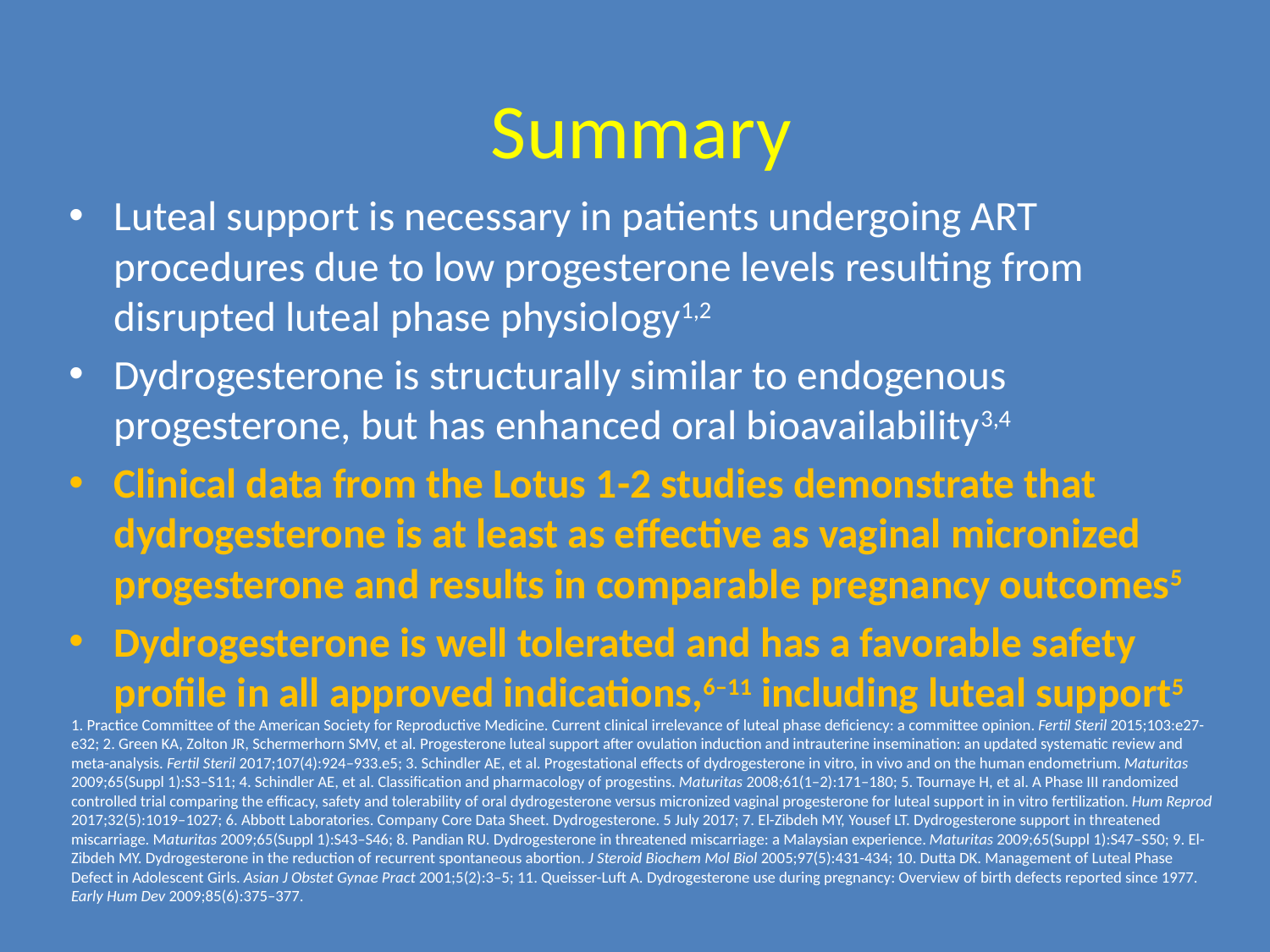

# Summary
Luteal support is necessary in patients undergoing ART procedures due to low progesterone levels resulting from disrupted luteal phase physiology1,2
Dydrogesterone is structurally similar to endogenous progesterone, but has enhanced oral bioavailability3,4
Clinical data from the Lotus 1-2 studies demonstrate that dydrogesterone is at least as effective as vaginal micronized progesterone and results in comparable pregnancy outcomes5
Dydrogesterone is well tolerated and has a favorable safety profile in all approved indications,6–11 including luteal support5

1. Practice Committee of the American Society for Reproductive Medicine. Current clinical irrelevance of luteal phase deficiency: a committee opinion. Fertil Steril 2015;103:e27-e32; 2. Green KA, Zolton JR, Schermerhorn SMV, et al. Progesterone luteal support after ovulation induction and intrauterine insemination: an updated systematic review and meta-analysis. Fertil Steril 2017;107(4):924–933.e5; 3. Schindler AE, et al. Progestational effects of dydrogesterone in vitro, in vivo and on the human endometrium. Maturitas 2009;65(Suppl 1):S3–S11; 4. Schindler AE, et al. Classification and pharmacology of progestins. Maturitas 2008;61(1–2):171–180; 5. Tournaye H, et al. A Phase III randomized controlled trial comparing the efficacy, safety and tolerability of oral dydrogesterone versus micronized vaginal progesterone for luteal support in in vitro fertilization. Hum Reprod 2017;32(5):1019–1027; 6. Abbott Laboratories. Company Core Data Sheet. Dydrogesterone. 5 July 2017; 7. El-Zibdeh MY, Yousef LT. Dydrogesterone support in threatened miscarriage. Maturitas 2009;65(Suppl 1):S43–S46; 8. Pandian RU. Dydrogesterone in threatened miscarriage: a Malaysian experience. Maturitas 2009;65(Suppl 1):S47–S50; 9. El-Zibdeh MY. Dydrogesterone in the reduction of recurrent spontaneous abortion. J Steroid Biochem Mol Biol 2005;97(5):431-434; 10. Dutta DK. Management of Luteal Phase Defect in Adolescent Girls. Asian J Obstet Gynae Pract 2001;5(2):3–5; 11. Queisser-Luft A. Dydrogesterone use during pregnancy: Overview of birth defects reported since 1977. Early Hum Dev 2009;85(6):375–377.